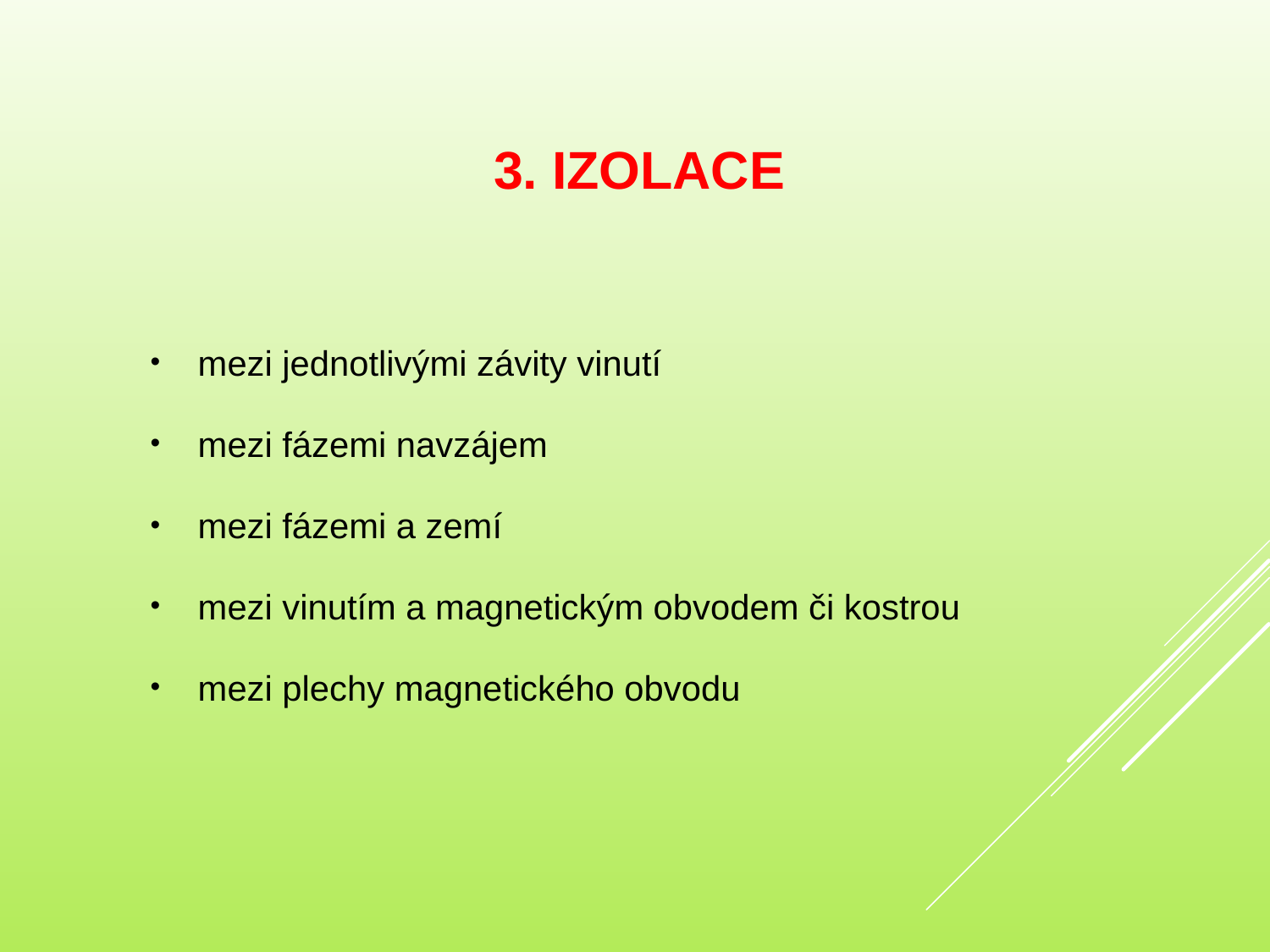

# 3. Izolace
mezi jednotlivými závity vinutí
mezi fázemi navzájem
mezi fázemi a zemí
mezi vinutím a magnetickým obvodem či kostrou
mezi plechy magnetického obvodu